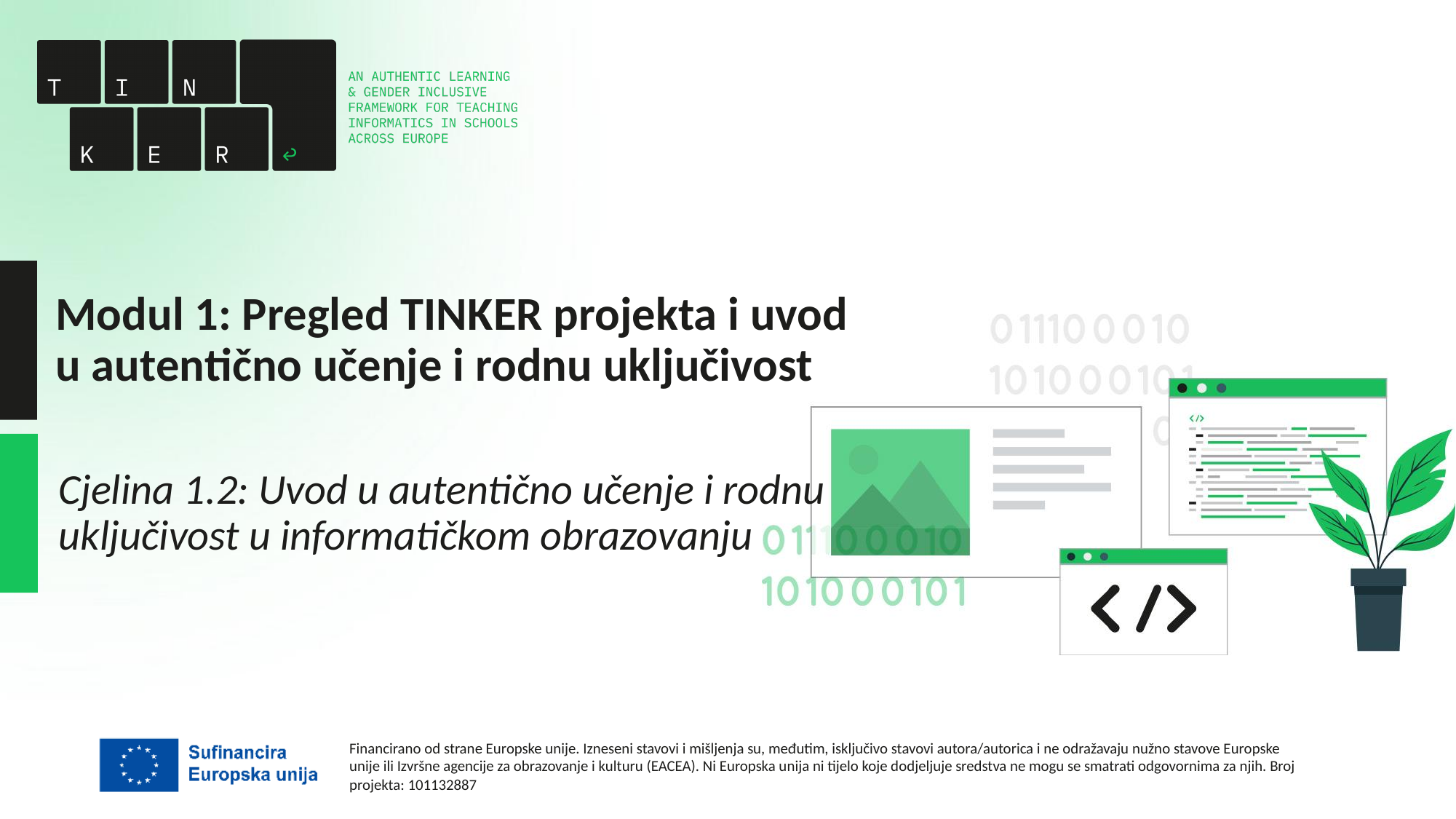

# Modul 1: Pregled TINKER projekta i uvod u autentično učenje i rodnu uključivost
Cjelina 1.2: Uvod u autentično učenje i rodnu uključivost u informatičkom obrazovanju